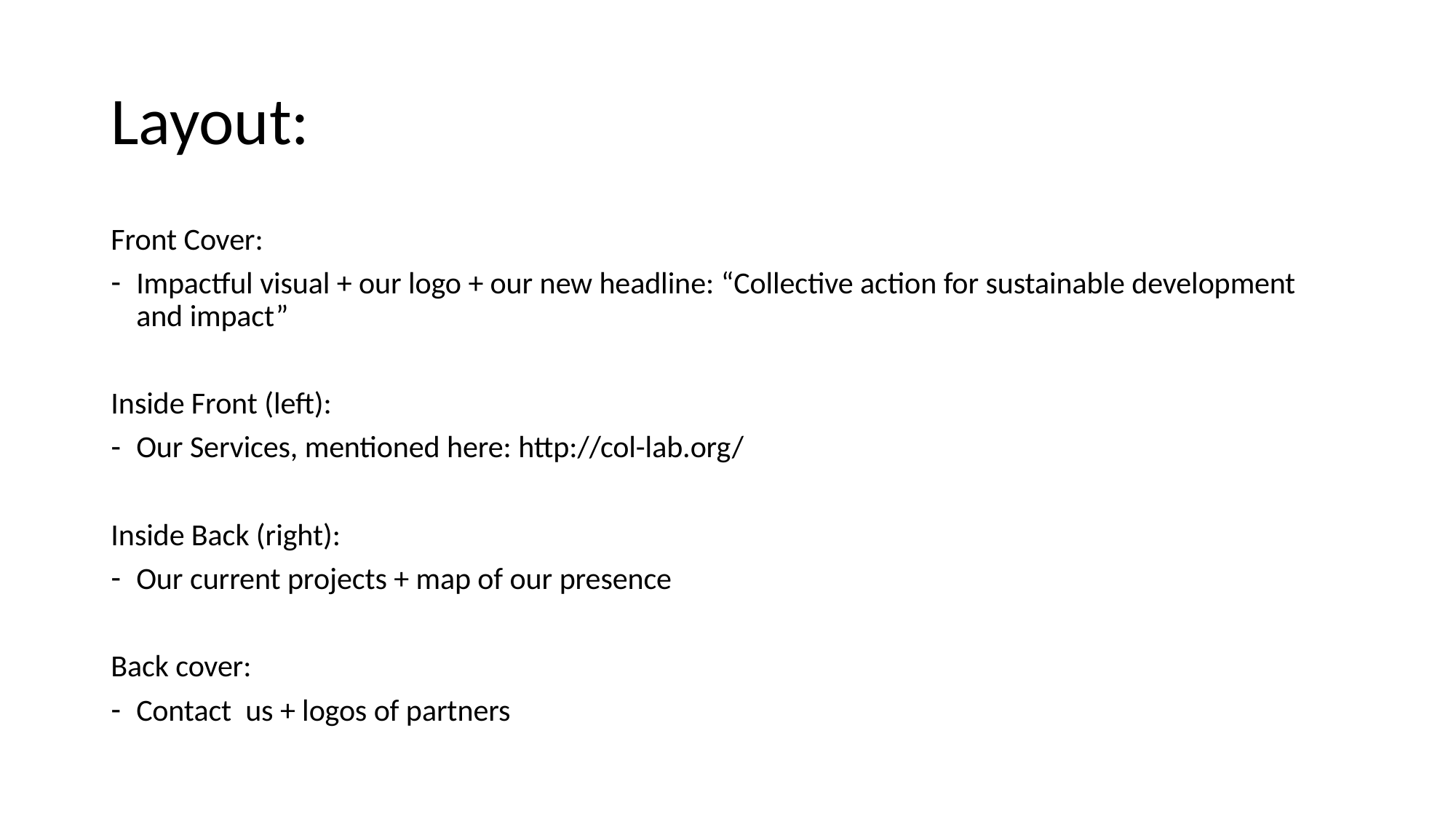

# Layout:
Front Cover:
Impactful visual + our logo + our new headline: “Collective action for sustainable development and impact”

Inside Front (left):
Our Services, mentioned here: http://col-lab.org/

Inside Back (right):
Our current projects + map of our presence

Back cover:
Contact  us + logos of partners